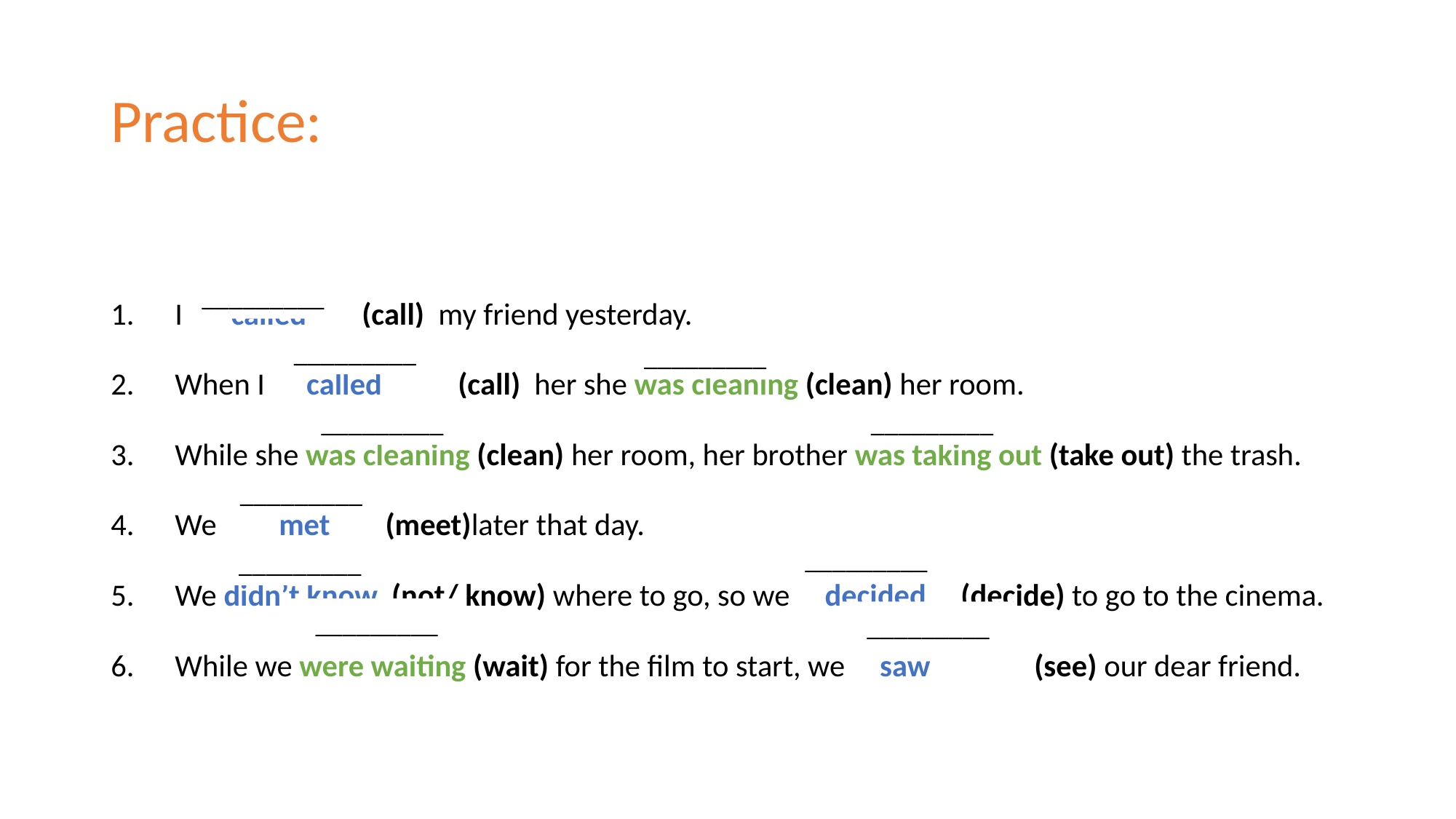

# Practice:

I       called        (call)  my friend yesterday.
When I      called           (call)  her she was cleaning (clean) her room.
While she was cleaning (clean) her room, her brother was taking out (take out) the trash.
We         met        (meet)later that day.
We didn’t know  (not/ know) where to go, so we     decided     (decide) to go to the cinema.
While we were waiting (wait) for the film to start, we     saw               (see) our dear friend.
_________
_________
_________
_________
_________
_________
_________
_________
_________
_________